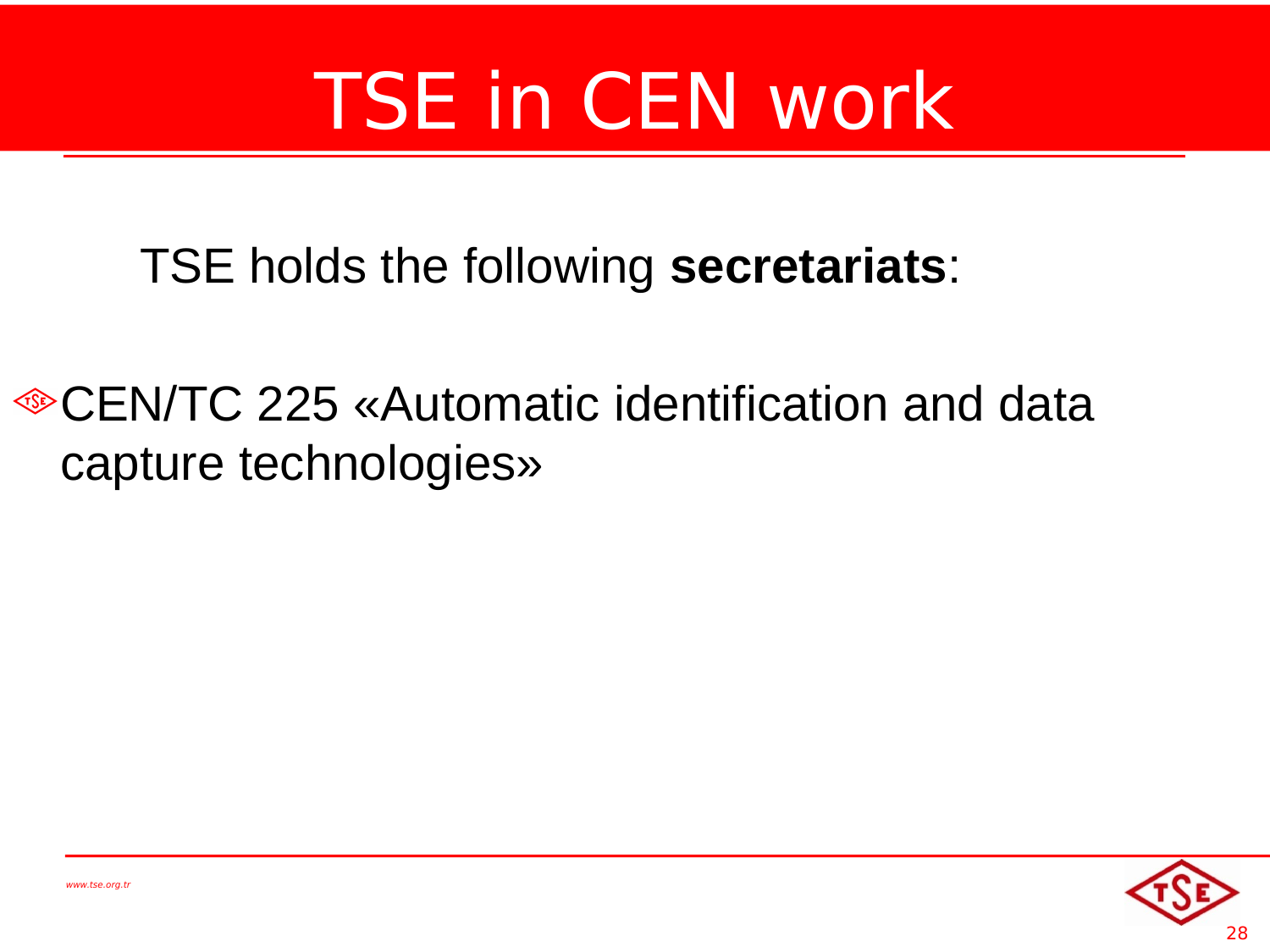

# TSE in CEN work
	TSE holds the following secretariats:

CEN/TC 225 «Automatic identification and data capture technologies»

www.tse.org.tr
28